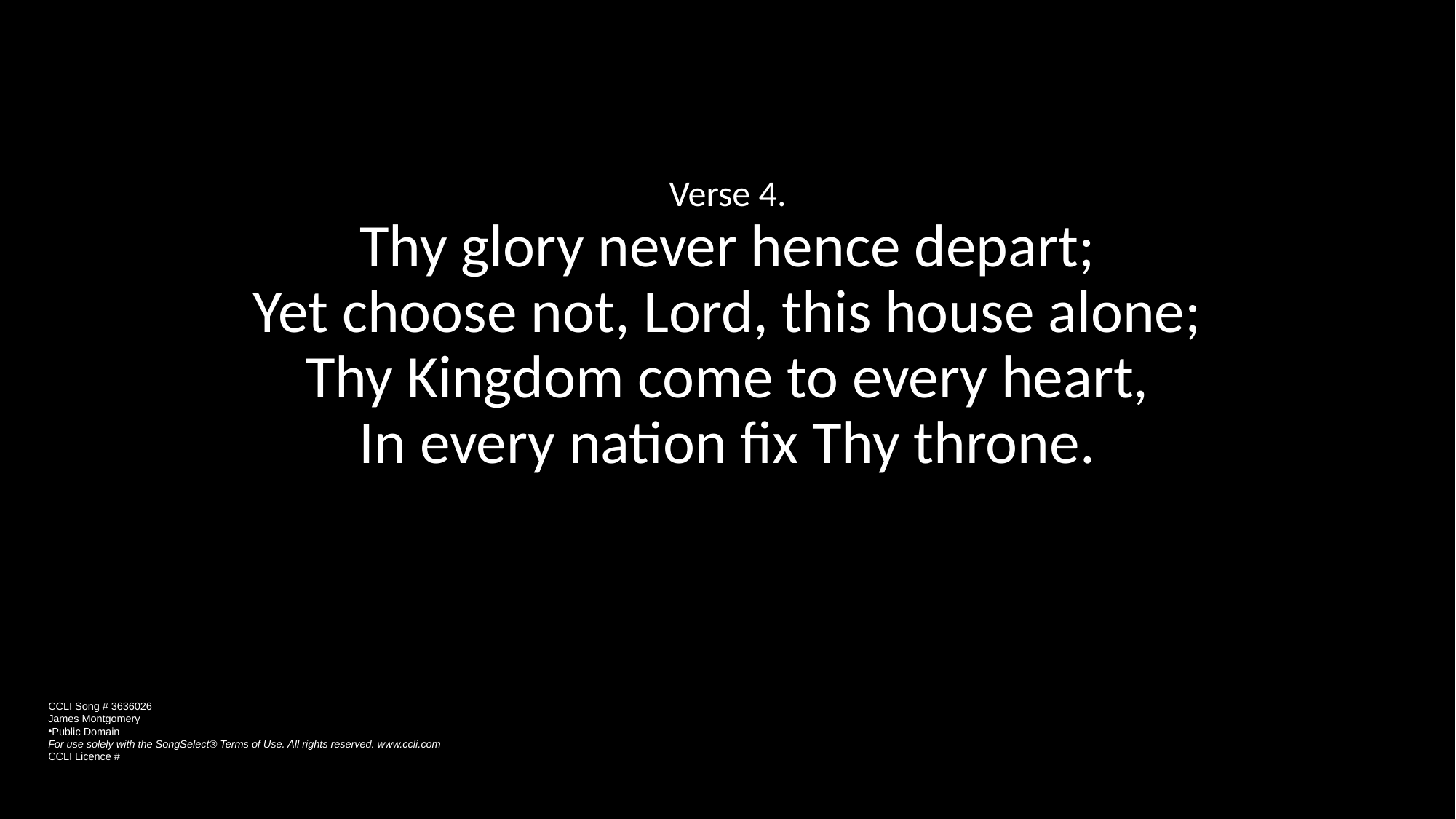

Verse 4.
Thy glory never hence depart;
Yet choose not, Lord, this house alone;
Thy Kingdom come to every heart,
In every nation fix Thy throne.
CCLI Song # 3636026
James Montgomery
Public Domain
For use solely with the SongSelect® Terms of Use. All rights reserved. www.ccli.com
CCLI Licence #